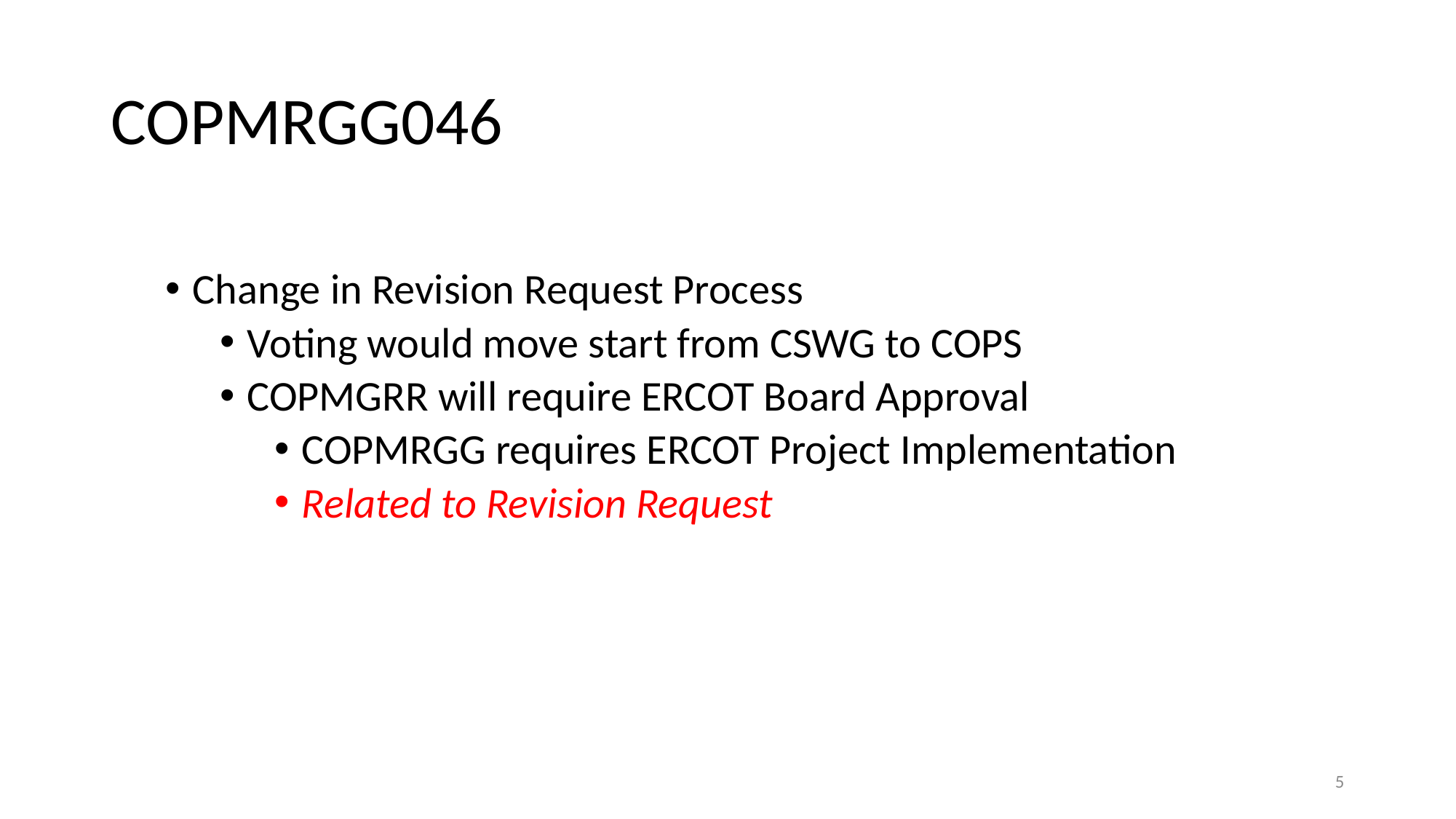

# COPMRGG046

Change in Revision Request Process
Voting would move start from CSWG to COPS
COPMGRR will require ERCOT Board Approval
COPMRGG requires ERCOT Project Implementation
Related to Revision Request

5